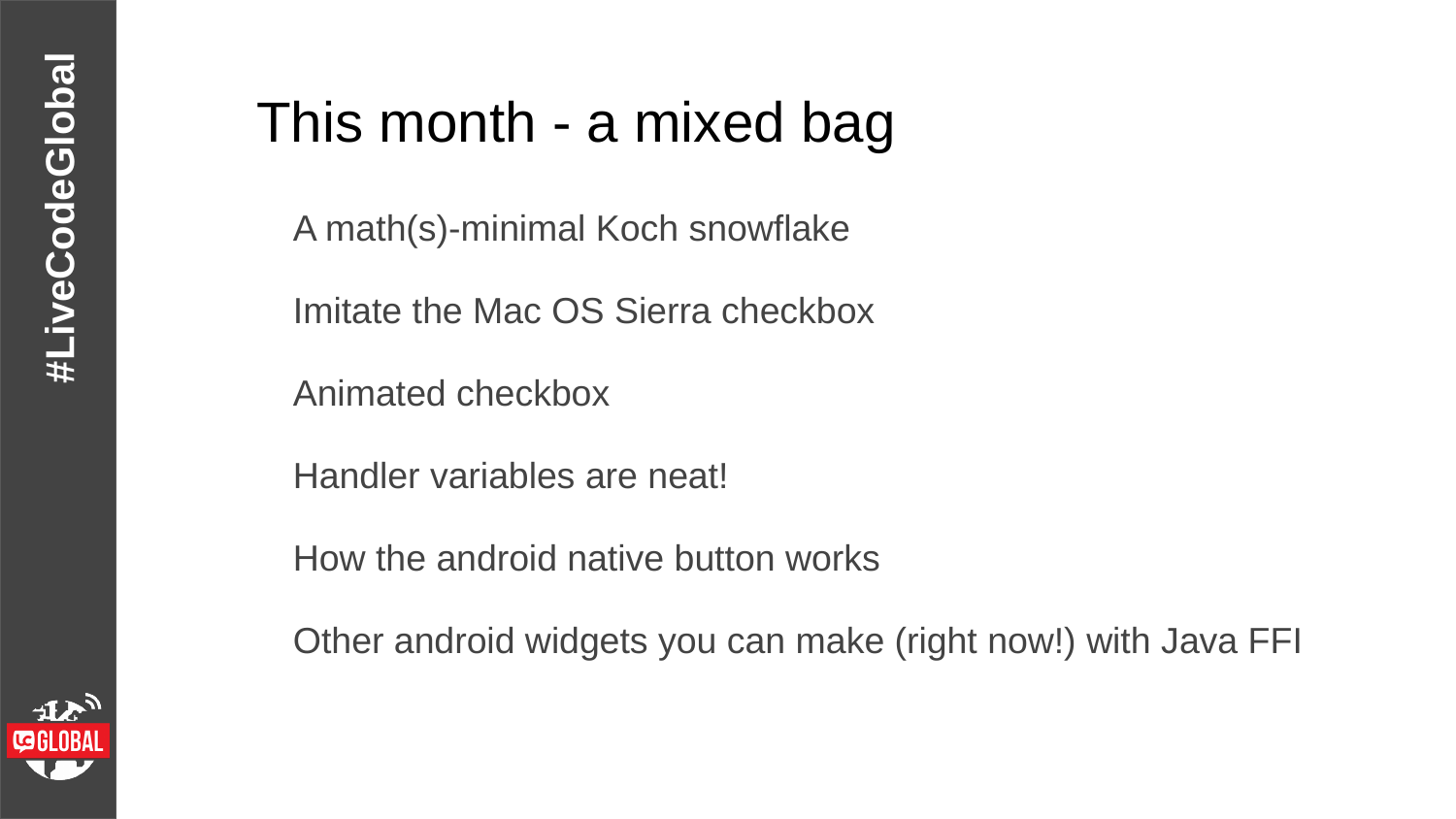

# This month - a mixed bag
A math(s)-minimal Koch snowflake
Imitate the Mac OS Sierra checkbox
Animated checkbox
Handler variables are neat!
How the android native button works
Other android widgets you can make (right now!) with Java FFI